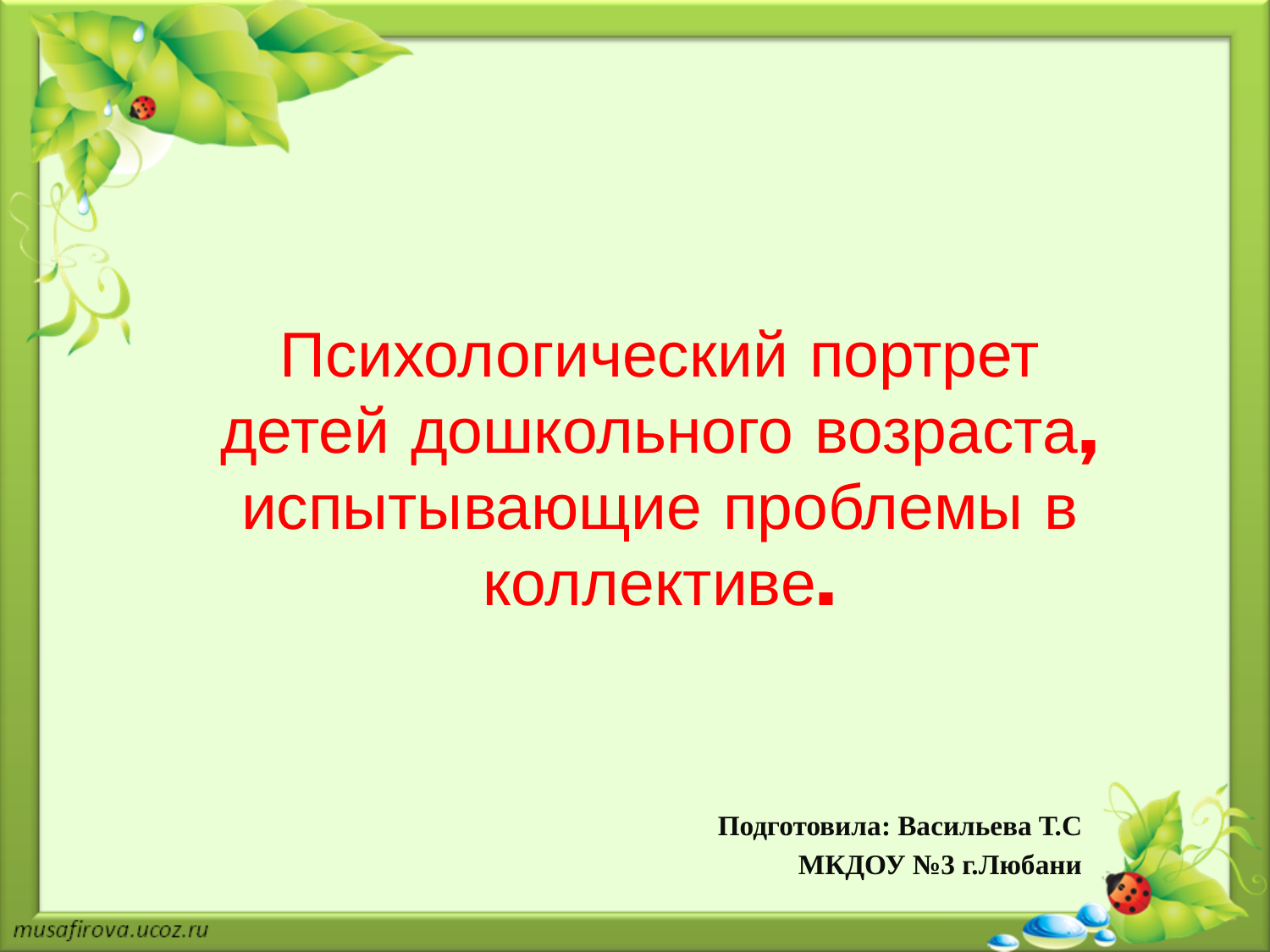

# Психологический портрет детей дошкольного возраста, испытывающие проблемы в коллективе.

                                                                                                                           Подготовила: Васильева Т.С
МКДОУ №3 г.Любани